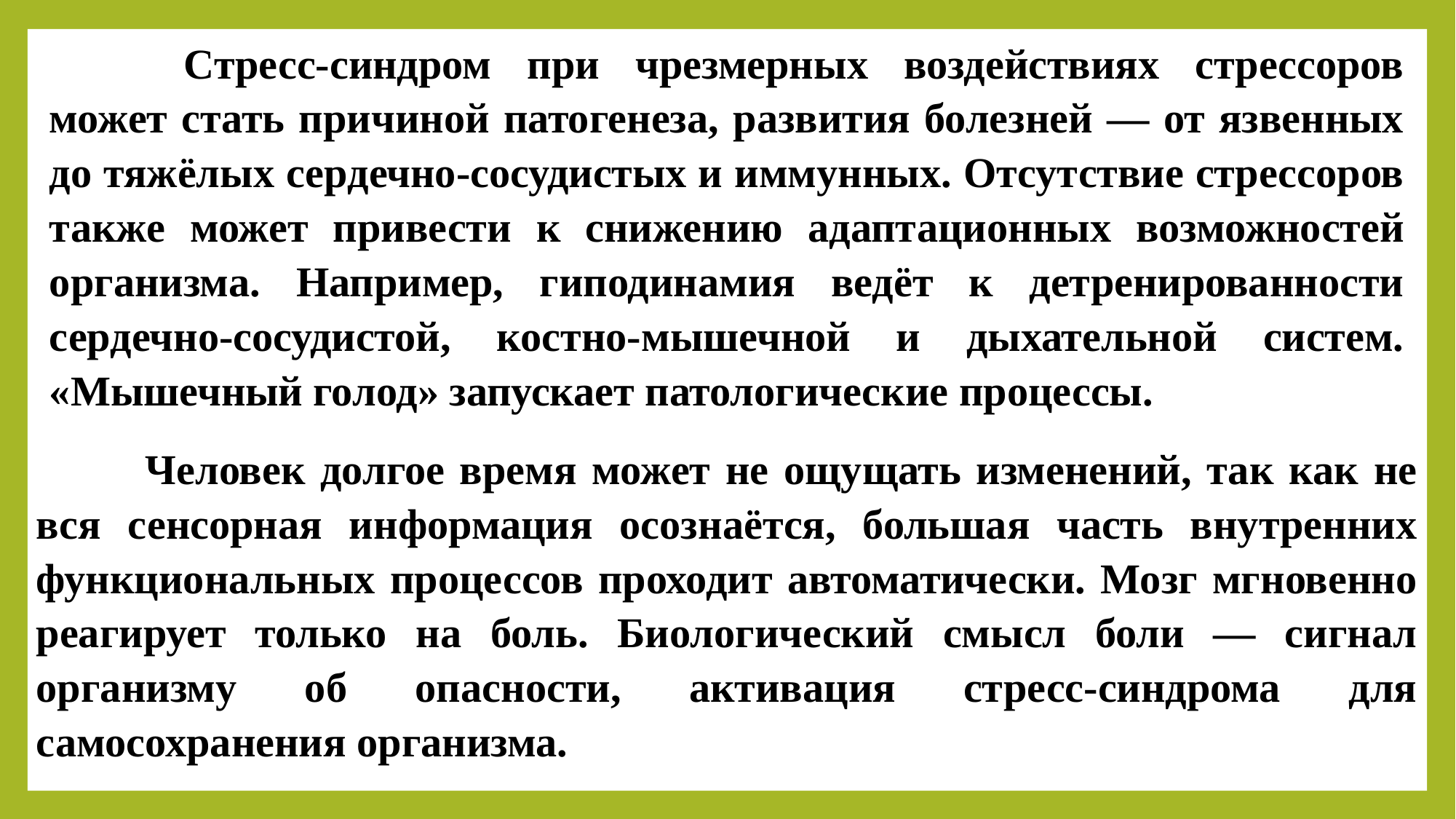

Стресс-синдром при чрезмерных воздействиях стрессоров может стать причиной патогенеза, развития болезней — от язвенных до тяжёлых сердечно-сосудистых и иммунных. Отсутствие стрессоров также может привести к снижению адаптационных возможностей организма. Например, гиподинамия ведёт к детренированности сердечно-сосудистой, костно-мышечной и дыхательной систем. «Мышечный голод» запускает патологические процессы.
	Человек долгое время может не ощущать изменений, так как не вся сенсорная информация осознаётся, большая часть внутренних функциональных процессов проходит автоматически. Мозг мгновенно реагирует только на боль. Биологический смысл боли — сигнал организму об опасности, активация стресс-синдрома для самосохранения организма.